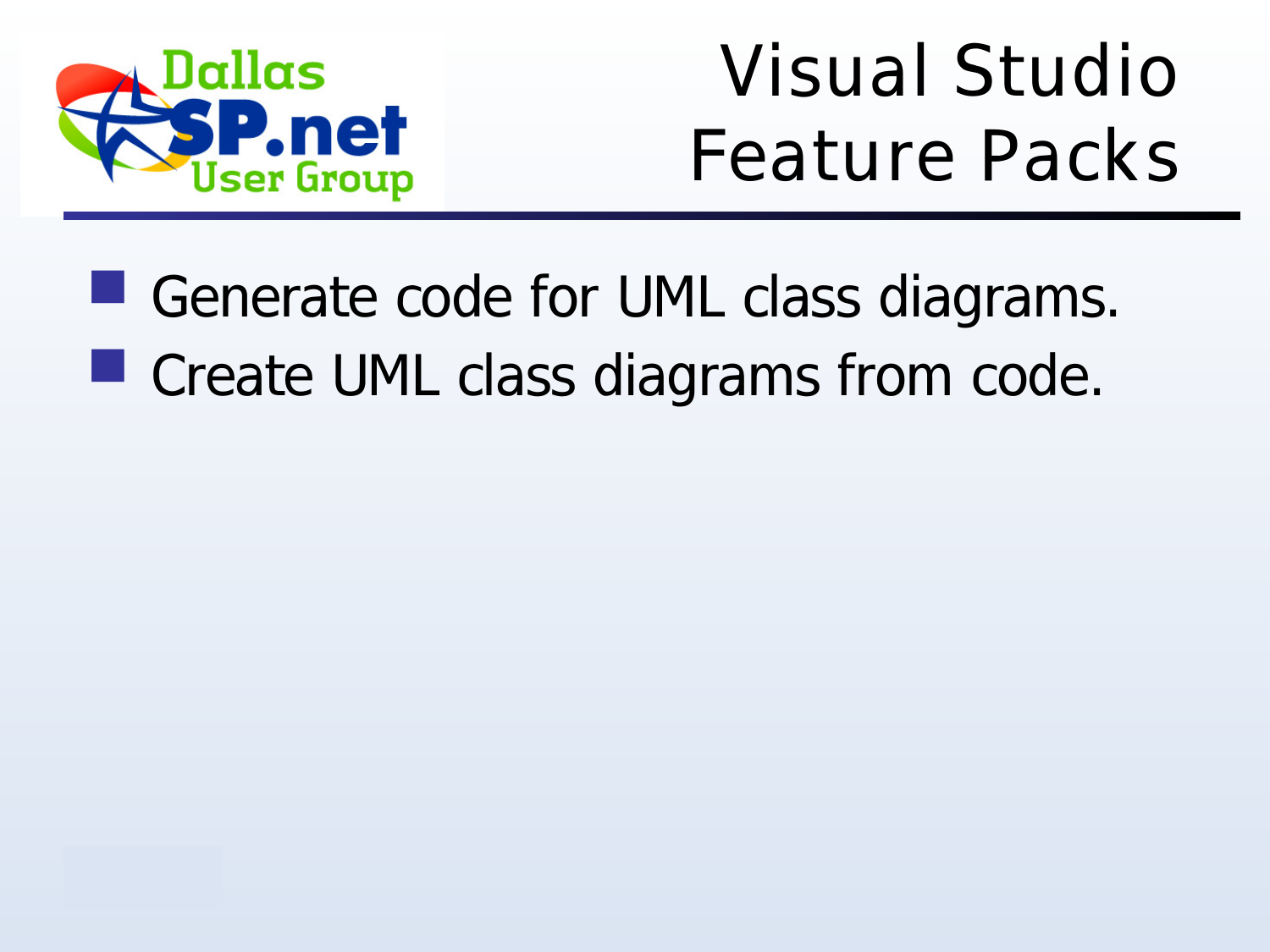

# Visual Studio Feature Packs
 Generate code for UML class diagrams.
 Create UML class diagrams from code.